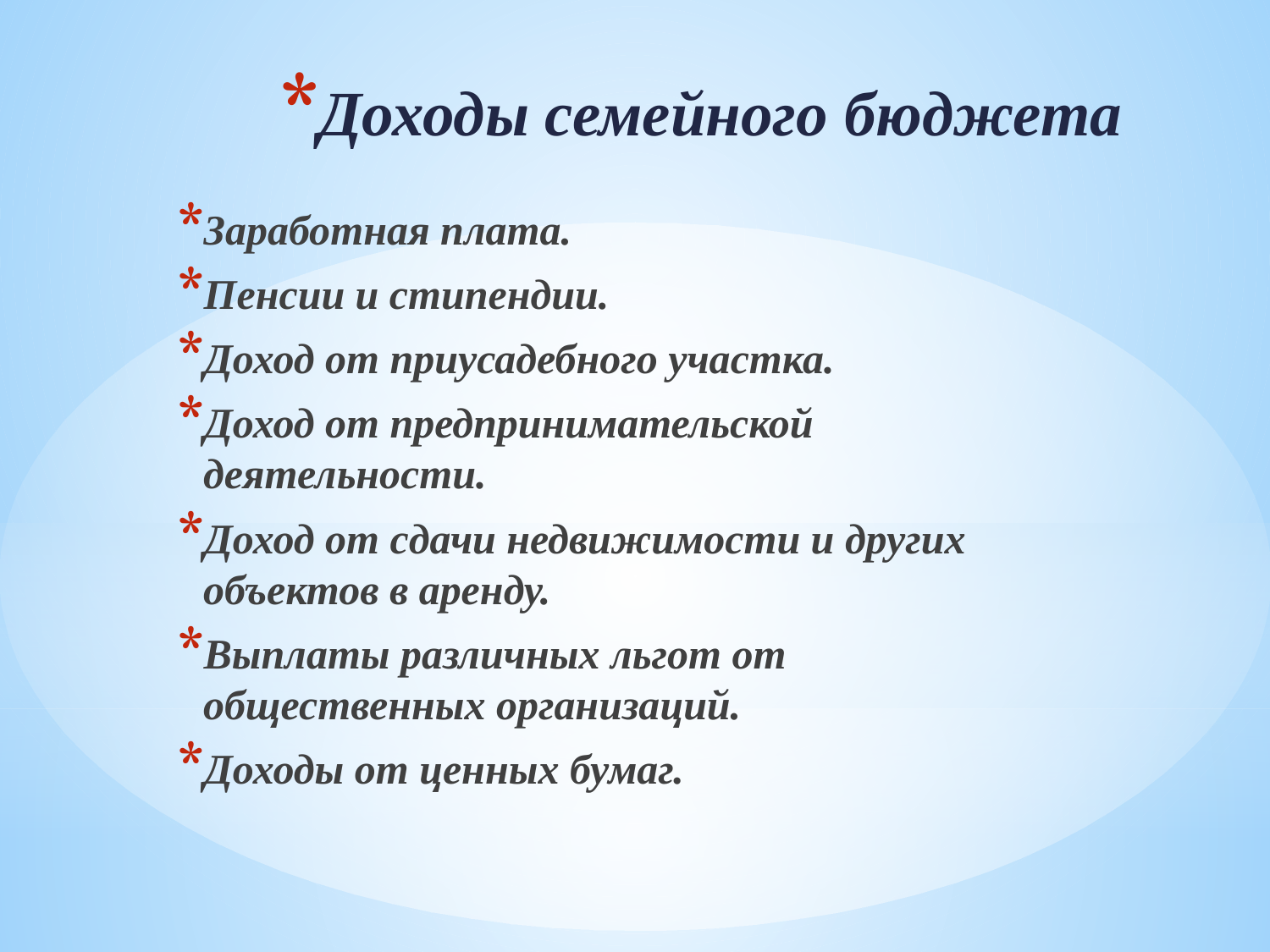

# Доходы семейного бюджета
Заработная плата.
Пенсии и стипендии.
Доход от приусадебного участка.
Доход от предпринимательской деятельности.
Доход от сдачи недвижимости и других объектов в аренду.
Выплаты различных льгот от общественных организаций.
Доходы от ценных бумаг.